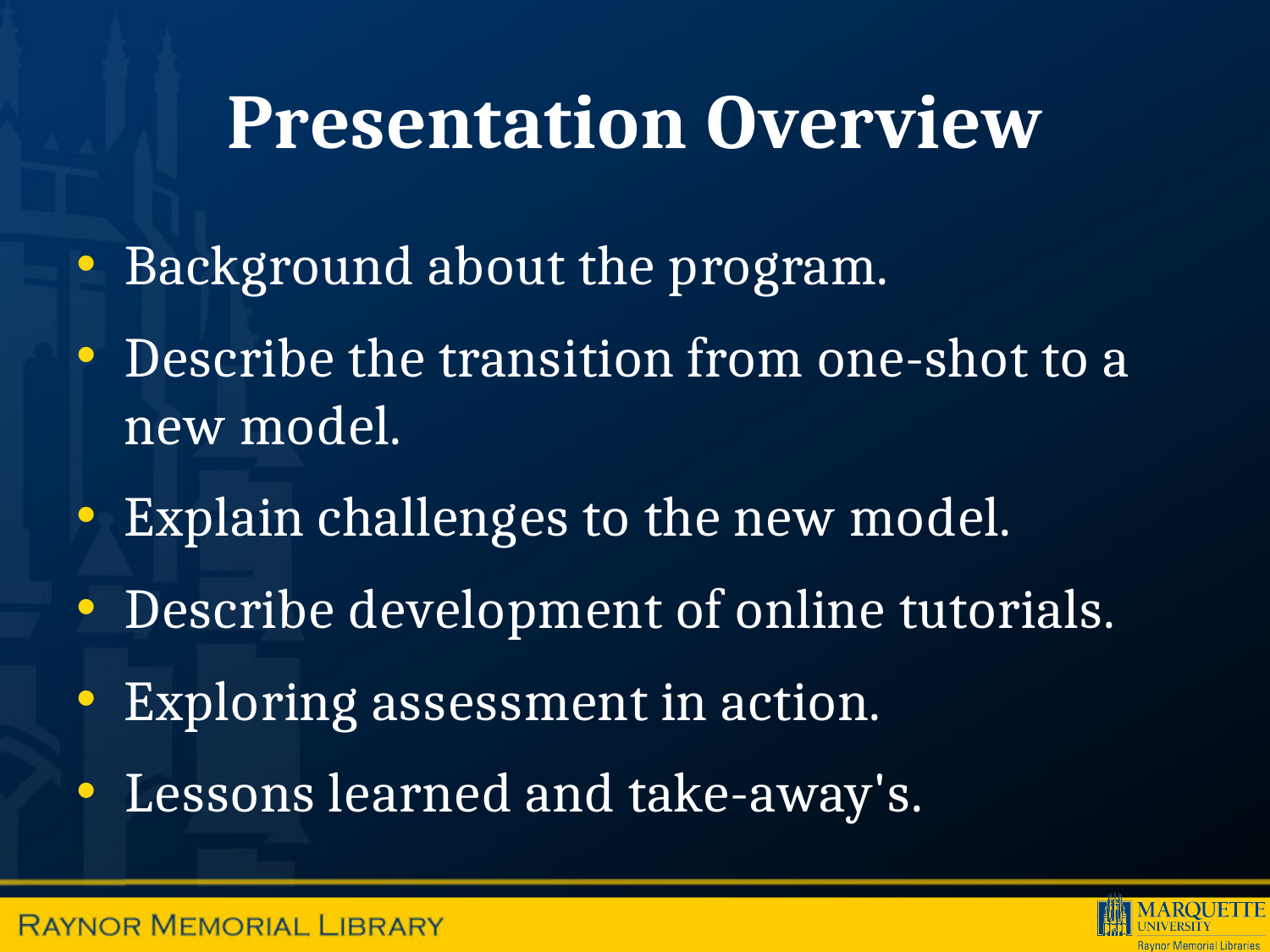

# Presentation Overview
Background about the program.
Describe the transition from one-shot to a new model.
Explain challenges to the new model.
Describe development of online tutorials.
Exploring assessment in action.
Lessons learned and take-away's.